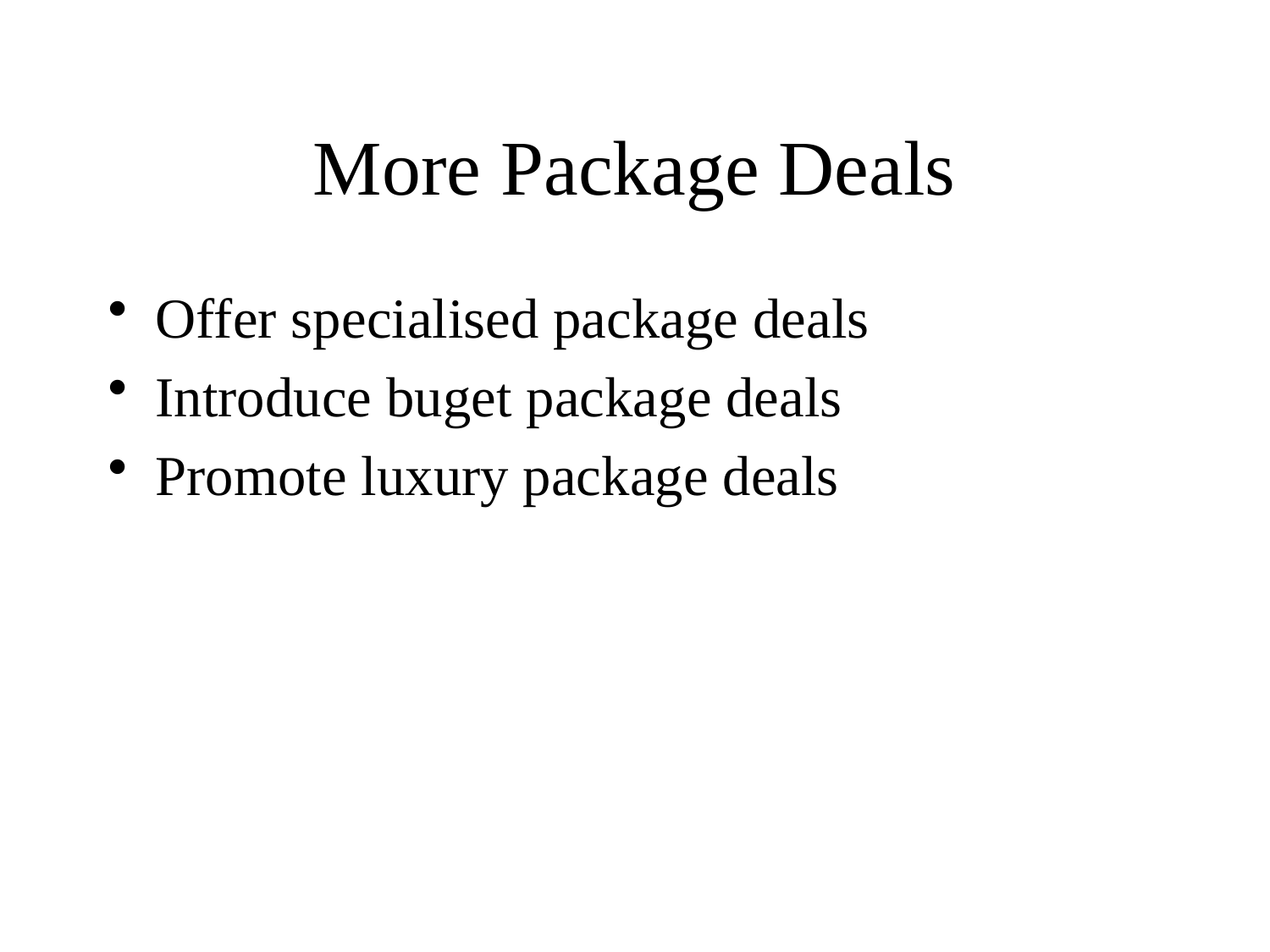

# More Package Deals
Offer specialised package deals
Introduce buget package deals
Promote luxury package deals